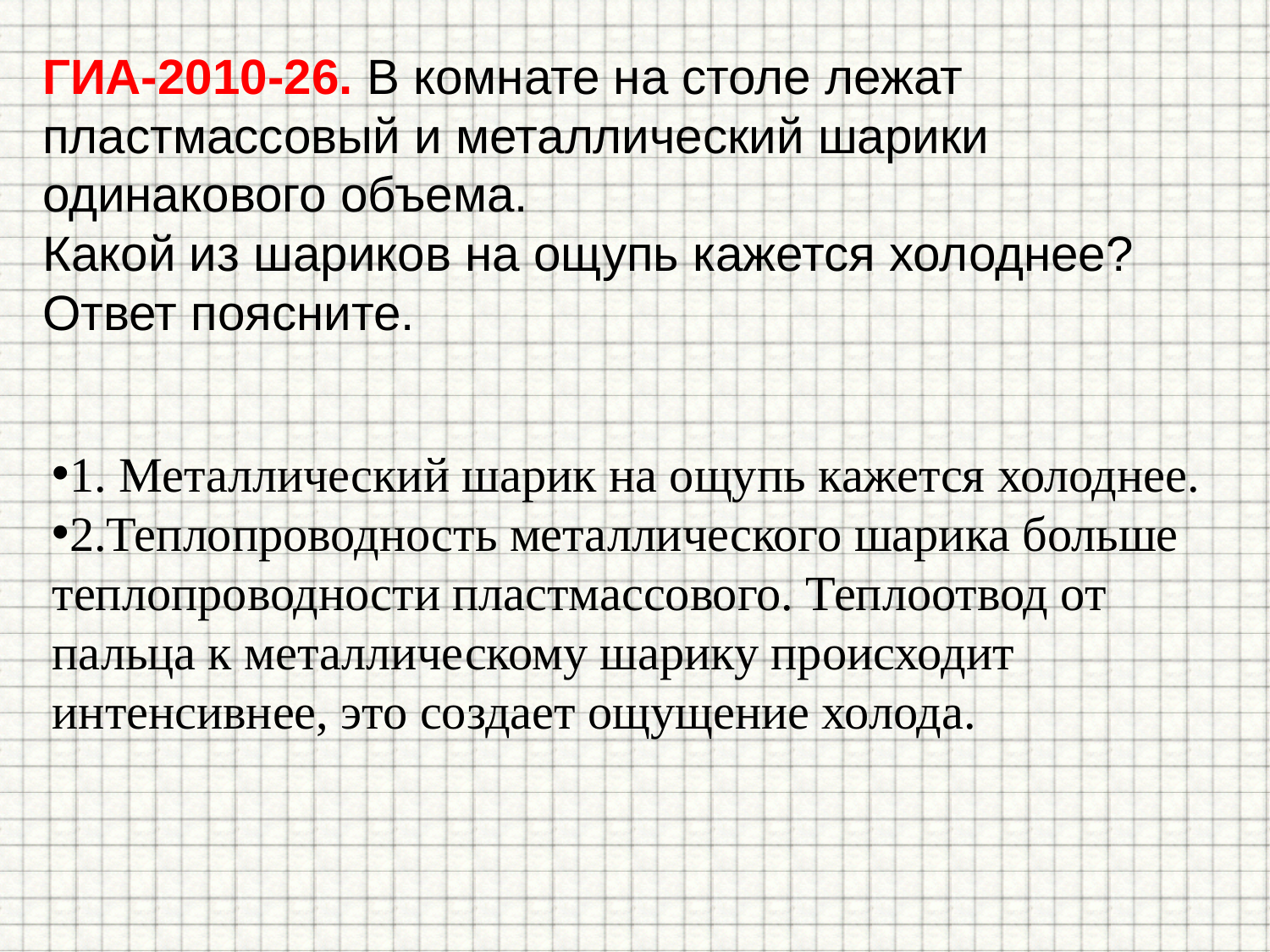

# ГИА-2010-26. В комнате на столе лежат пластмассовый и металлический шарики одинакового объема. Какой из шариков на ощупь кажется холоднее? Ответ поясните.
1. Металлический шарик на ощупь кажется холоднее.
2.Теплопроводность металлического шарика больше теплопроводности пластмассового. Теплоотвод от пальца к металлическому шарику происходит интенсивнее, это создает ощущение холода.